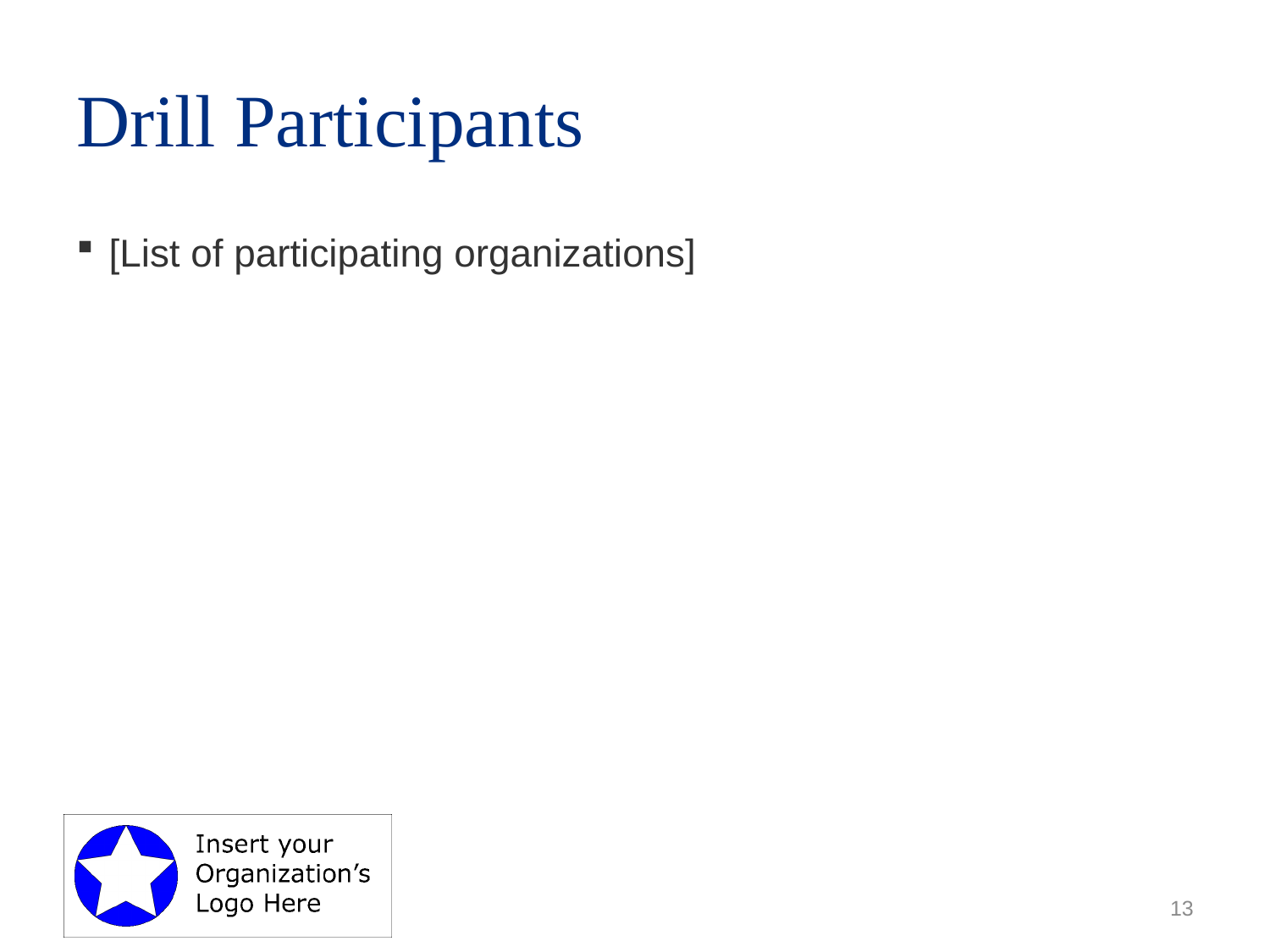

# Drill Participants
[List of participating organizations]
13